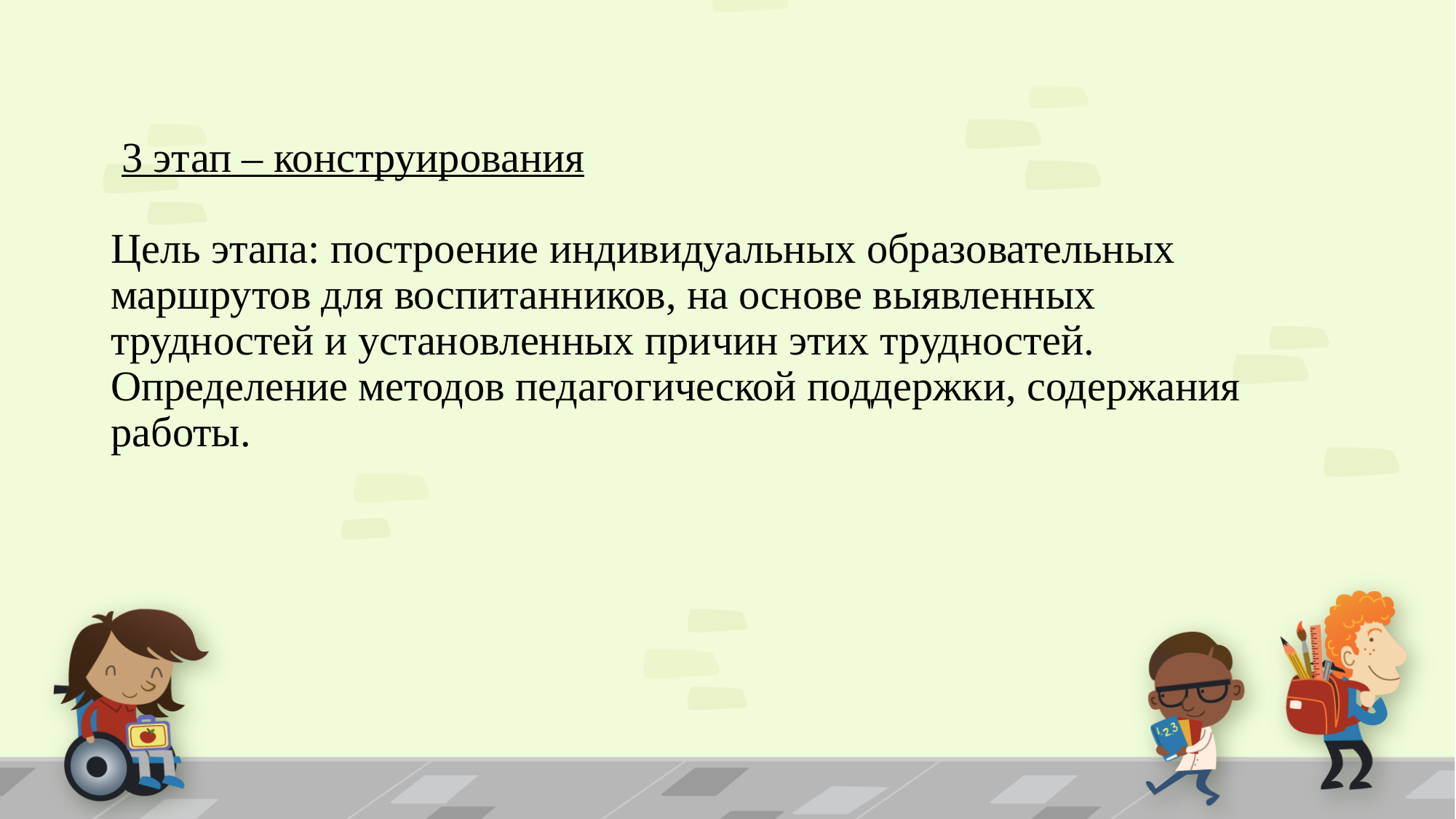

# 3 этап – конструирования Цель этапа: построение индивидуальных образовательных маршрутов для воспитанников, на основе выявленных трудностей и установленных причин этих трудностей. Определение методов педагогической поддержки, содержания работы.